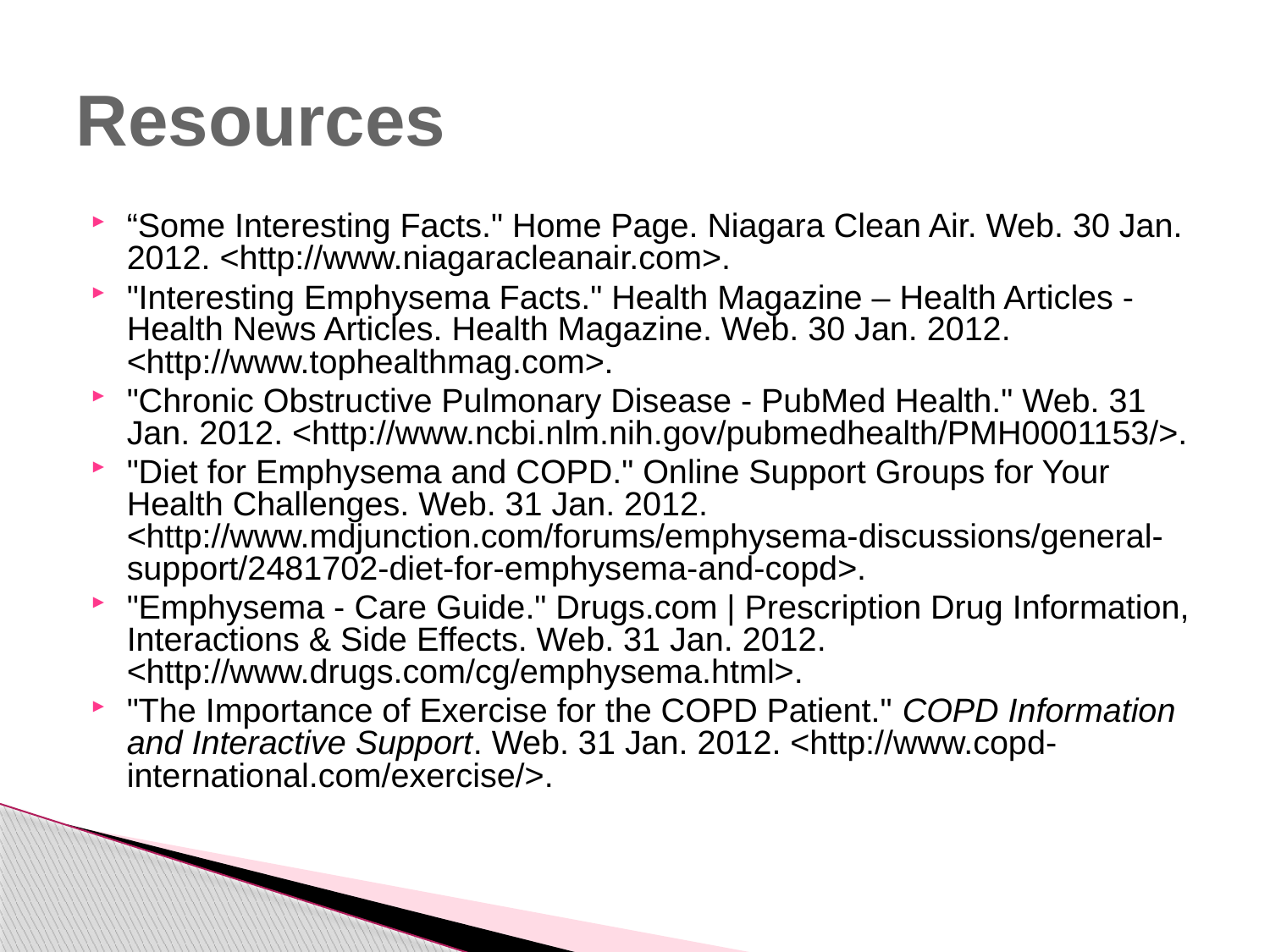

# Resources
“Some Interesting Facts." Home Page. Niagara Clean Air. Web. 30 Jan. 2012. <http://www.niagaracleanair.com>.
"Interesting Emphysema Facts." Health Magazine – Health Articles - Health News Articles. Health Magazine. Web. 30 Jan. 2012. <http://www.tophealthmag.com>.
"Chronic Obstructive Pulmonary Disease - PubMed Health." Web. 31 Jan. 2012. <http://www.ncbi.nlm.nih.gov/pubmedhealth/PMH0001153/>.
"Diet for Emphysema and COPD." Online Support Groups for Your Health Challenges. Web. 31 Jan. 2012. <http://www.mdjunction.com/forums/emphysema-discussions/general-support/2481702-diet-for-emphysema-and-copd>.
"Emphysema - Care Guide." Drugs.com | Prescription Drug Information, Interactions & Side Effects. Web. 31 Jan. 2012. <http://www.drugs.com/cg/emphysema.html>.
"The Importance of Exercise for the COPD Patient." COPD Information and Interactive Support. Web. 31 Jan. 2012. <http://www.copd-international.com/exercise/>.